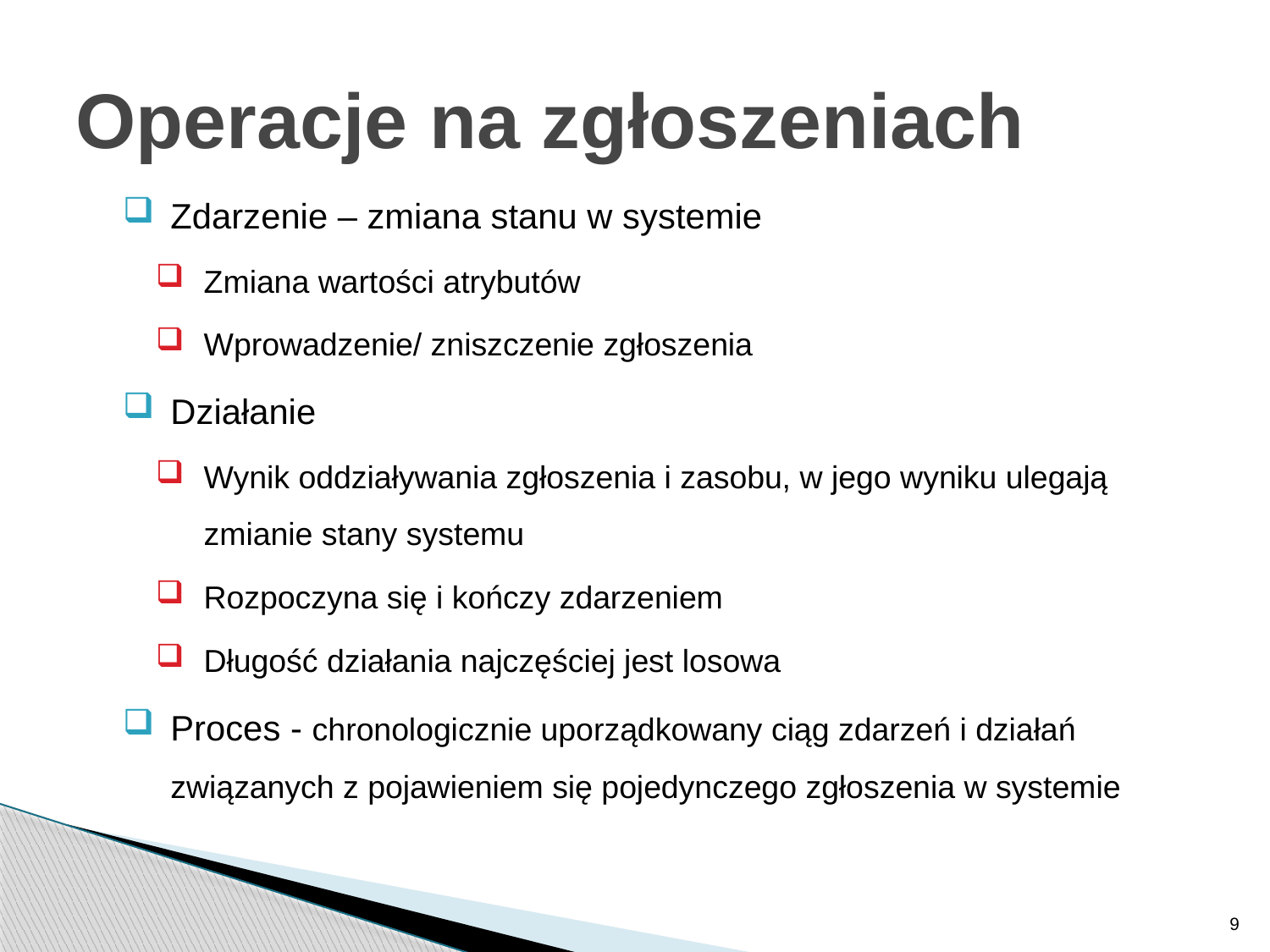

# Operacje na zgłoszeniach
Zdarzenie – zmiana stanu w systemie
Zmiana wartości atrybutów
Wprowadzenie/ zniszczenie zgłoszenia
Działanie
Wynik oddziaływania zgłoszenia i zasobu, w jego wyniku ulegają zmianie stany systemu
Rozpoczyna się i kończy zdarzeniem
Długość działania najczęściej jest losowa
Proces - chronologicznie uporządkowany ciąg zdarzeń i działań związanych z pojawieniem się pojedynczego zgłoszenia w systemie
9